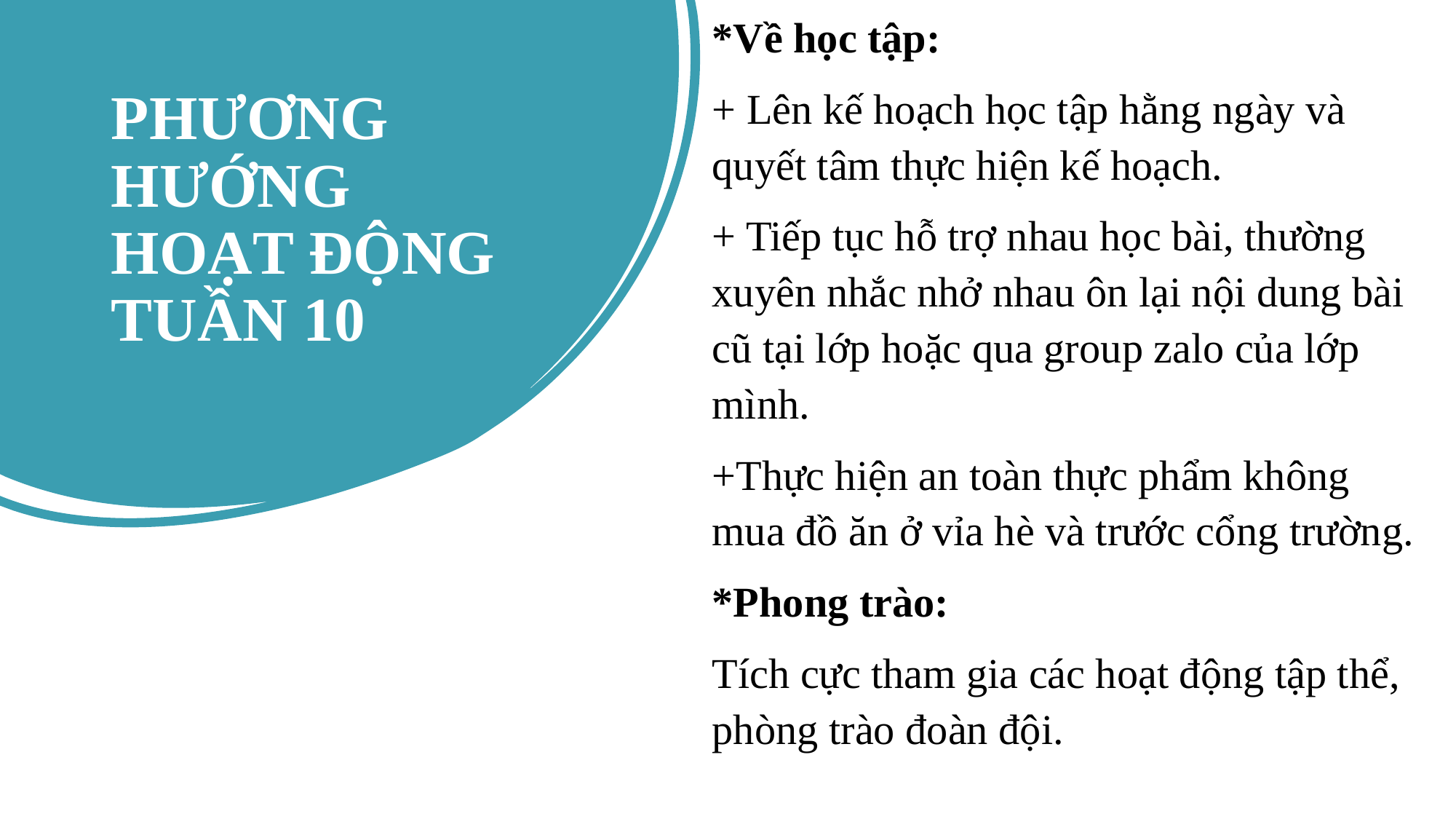

*Về học tập:
+ Lên kế hoạch học tập hằng ngày và quyết tâm thực hiện kế hoạch.
+ Tiếp tục hỗ trợ nhau học bài, thường xuyên nhắc nhở nhau ôn lại nội dung bài cũ tại lớp hoặc qua group zalo của lớp mình.
+Thực hiện an toàn thực phẩm không mua đồ ăn ở vỉa hè và trước cổng trường.
*Phong trào:
Tích cực tham gia các hoạt động tập thể, phòng trào đoàn đội.

# PHƯƠNG HƯỚNG HOẠT ĐỘNG TUẦN 10